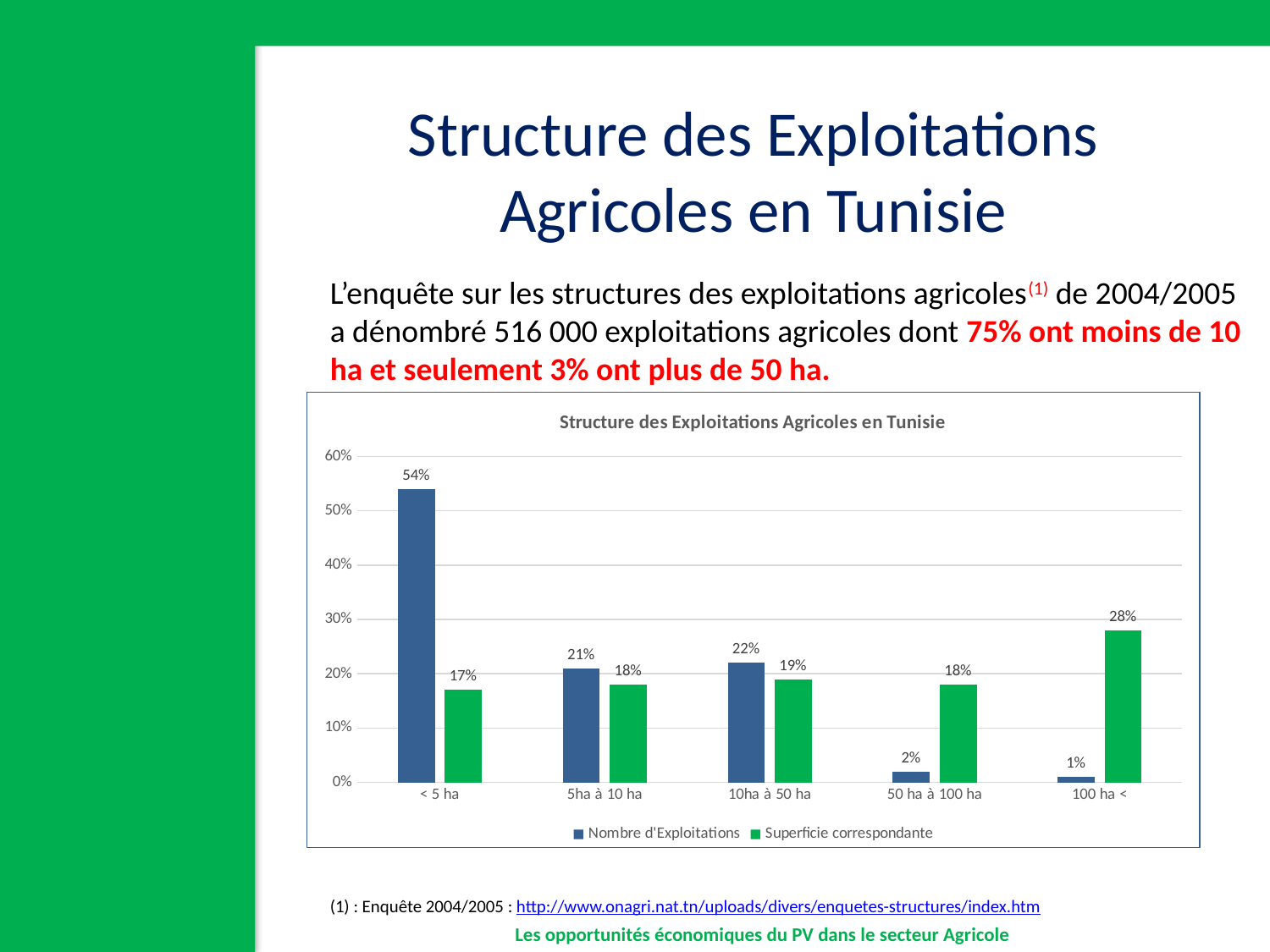

Structure des Exploitations Agricoles en Tunisie
L’enquête sur les structures des exploitations agricoles(1) de 2004/2005 a dénombré 516 000 exploitations agricoles dont 75% ont moins de 10 ha et seulement 3% ont plus de 50 ha.

### Chart: Structure des Exploitations Agricoles en Tunisie

| Category | Nombre d'Exploitations | Superficie correspondante |
|---|---|---|
| < 5 ha | 0.54 | 0.17 |
| 5ha à 10 ha | 0.2100000000000001 | 0.1800000000000001 |
| 10ha à 50 ha | 0.22000000000000008 | 0.19000000000000009 |
| 50 ha à 100 ha | 0.020000000000000014 | 0.1800000000000001 |
| 100 ha < | 0.010000000000000007 | 0.2800000000000001 |
(1) : Enquête 2004/2005 : http://www.onagri.nat.tn/uploads/divers/enquetes-structures/index.htm